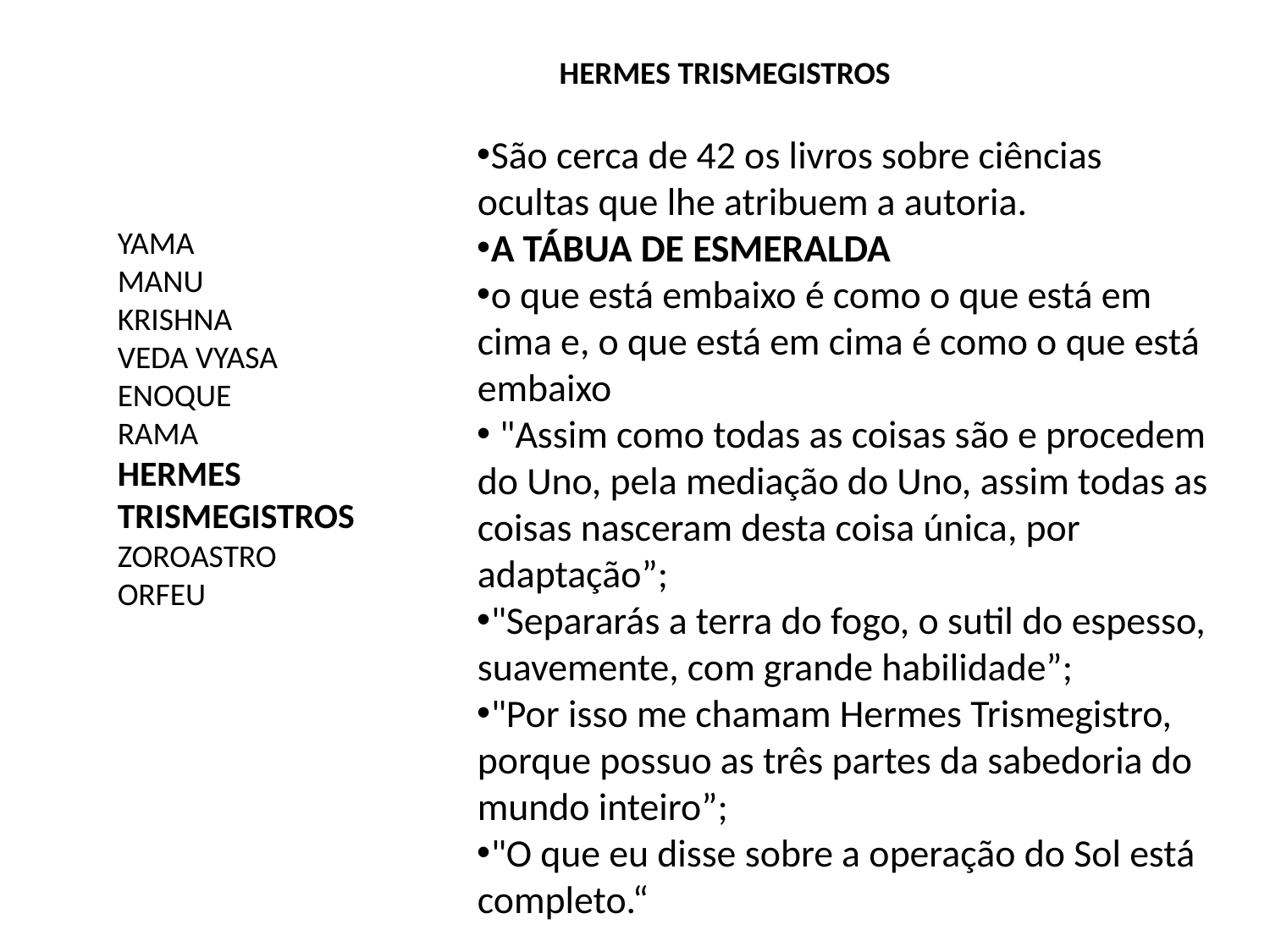

HERMES TRISMEGISTROS
São cerca de 42 os livros sobre ciências ocultas que lhe atribuem a autoria.
A TÁBUA DE ESMERALDA
o que está embaixo é como o que está em cima e, o que está em cima é como o que está embaixo
 "Assim como todas as coisas são e procedem do Uno, pela mediação do Uno, assim todas as coisas nasceram desta coisa única, por adaptação”;
"Separarás a terra do fogo, o sutil do espesso, suavemente, com grande habilidade”;
"Por isso me chamam Hermes Trismegistro, porque possuo as três partes da sabedoria do mundo inteiro”;
"O que eu disse sobre a operação do Sol está completo.“
YAMA
MANU
KRISHNA
VEDA VYASA
ENOQUE
RAMA
HERMES TRISMEGISTROS
ZOROASTRO
ORFEU